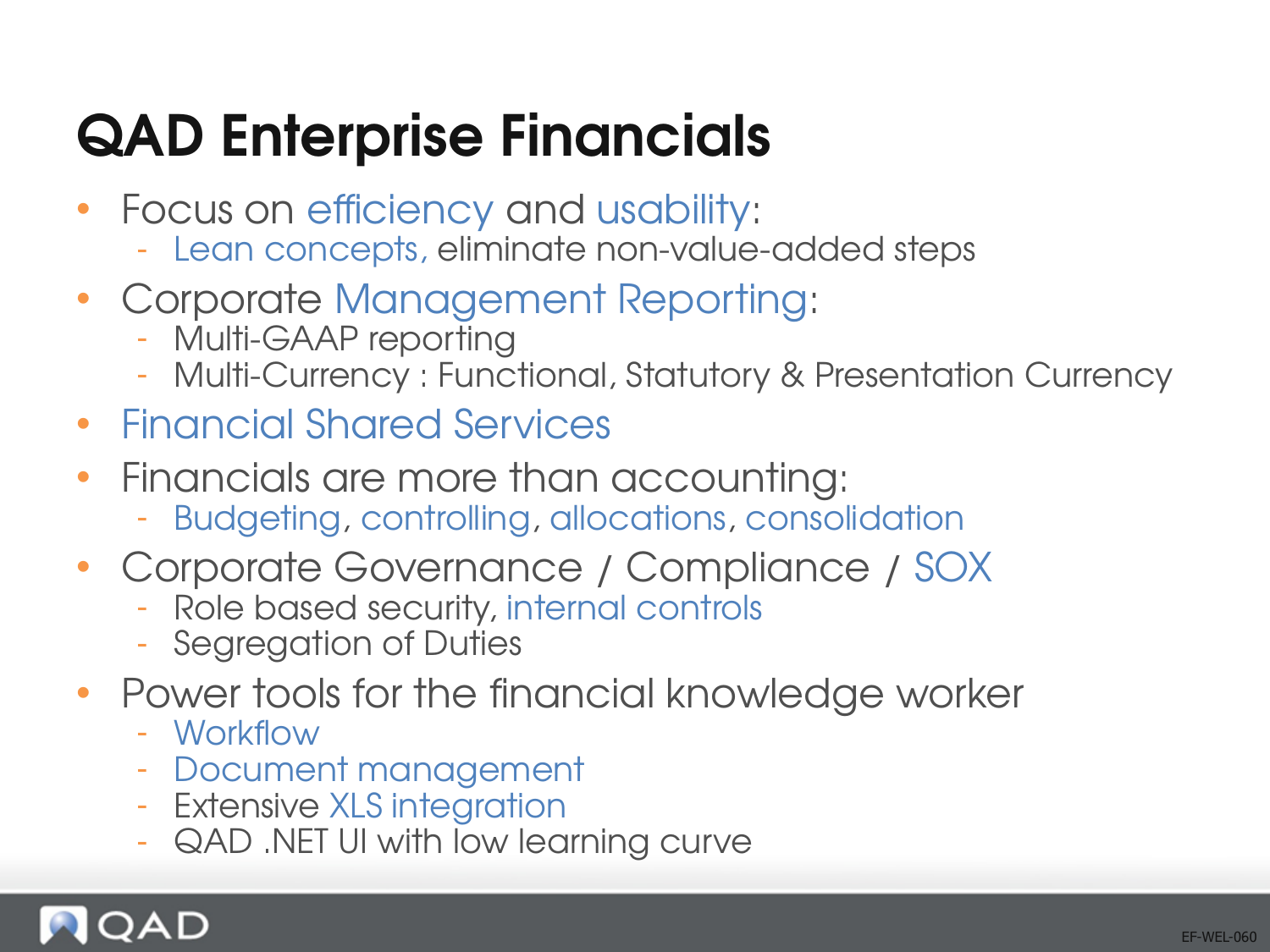

# QAD Enterprise Financials
Focus on efficiency and usability:
Lean concepts, eliminate non-value-added steps
Corporate Management Reporting:
Multi-GAAP reporting
Multi-Currency : Functional, Statutory & Presentation Currency
Financial Shared Services
Financials are more than accounting:
Budgeting, controlling, allocations, consolidation
Corporate Governance / Compliance / SOX
Role based security, internal controls
Segregation of Duties
Power tools for the financial knowledge worker
Workflow
Document management
Extensive XLS integration
QAD .NET UI with low learning curve
EF-WEL-060